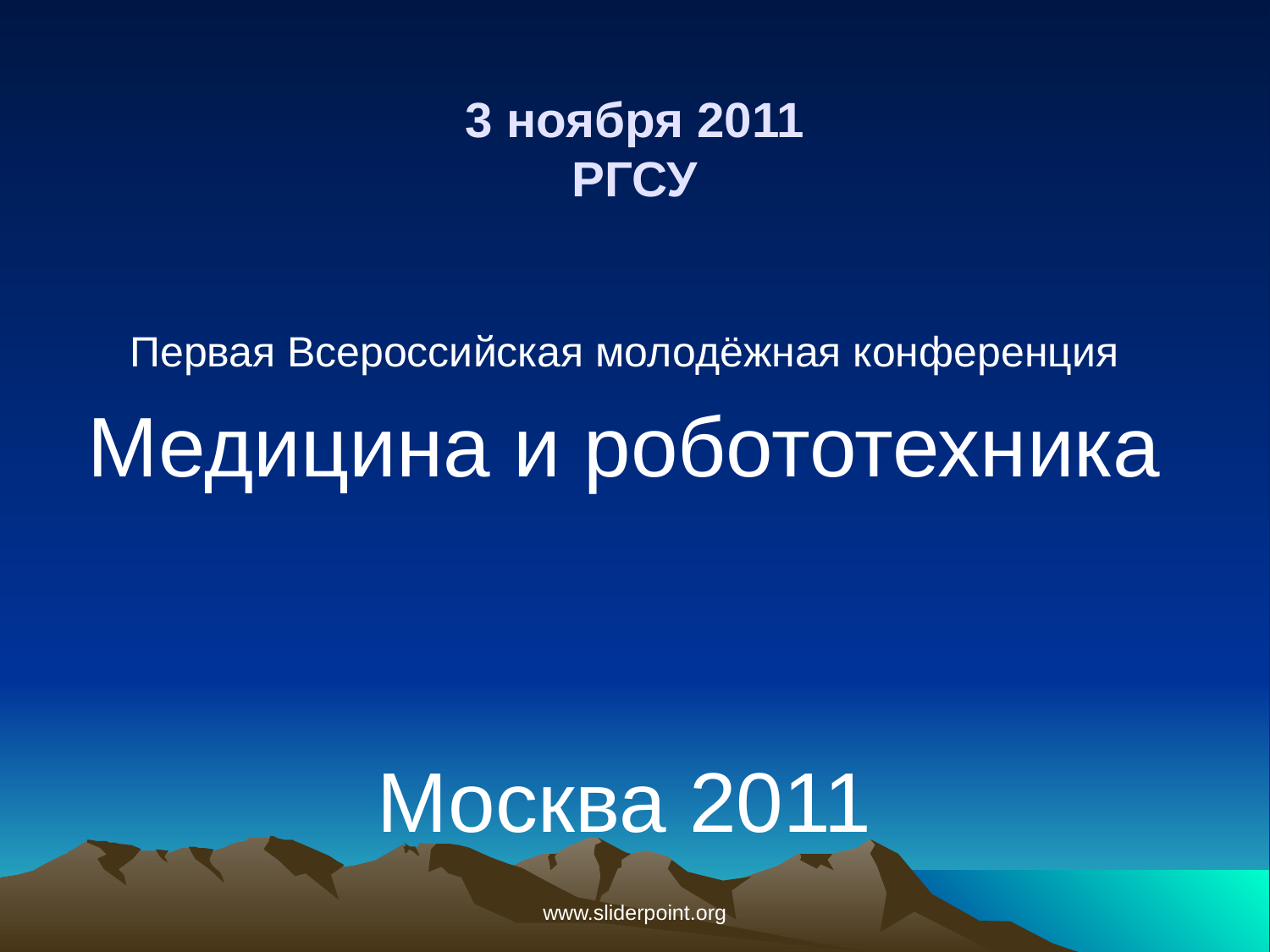

# 3 ноября 2011 РГСУ
Первая Всероссийская молодёжная конференция
Медицина и робототехника

Москва 2011

www.sliderpoint.org